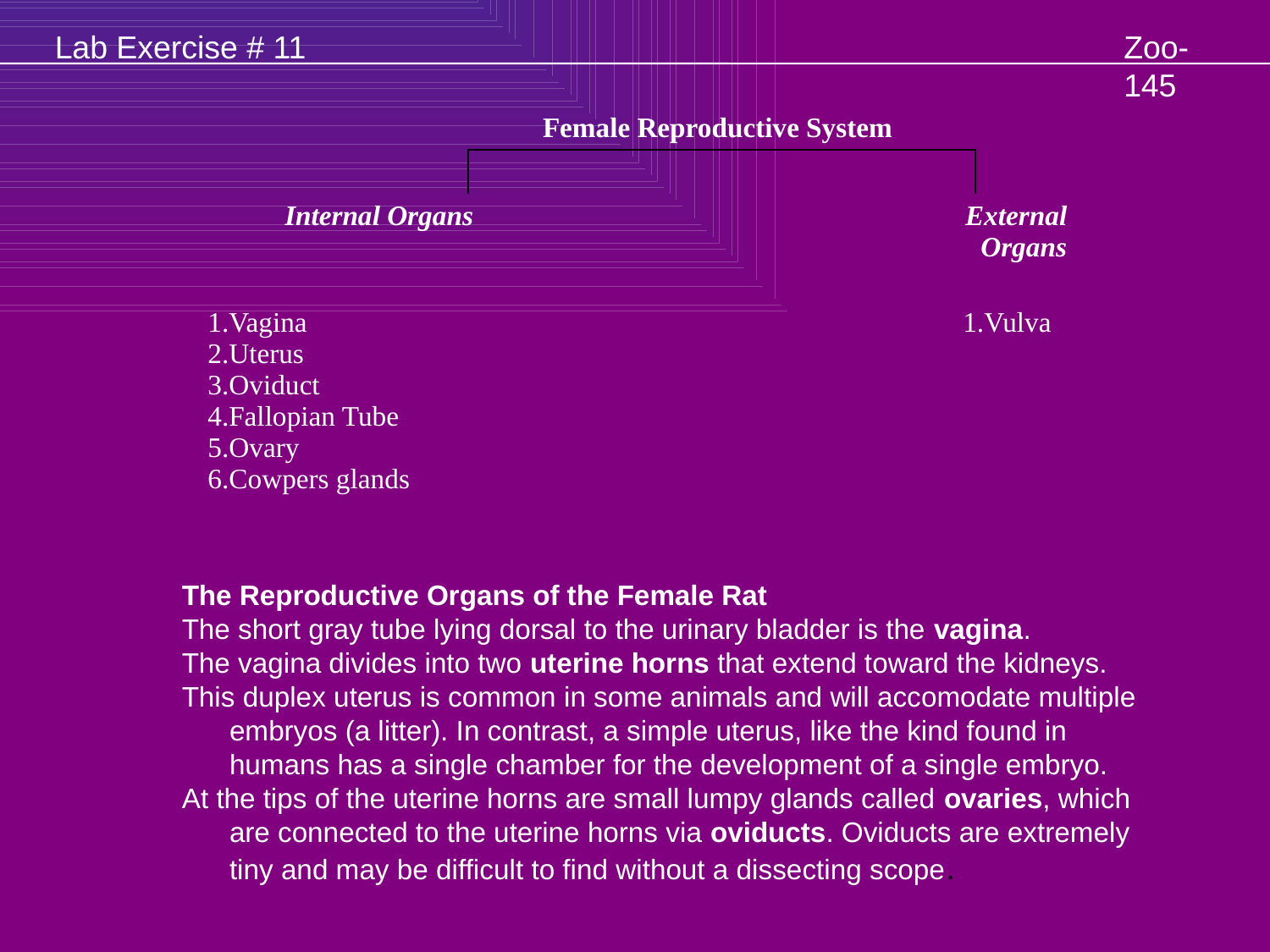

Lab Exercise # 11
Zoo- 145

| Female Reproductive System |  |  |  |  |  |  |  |  |
| --- | --- | --- | --- | --- | --- | --- | --- | --- |
|  |  |  |  |  |  |  |  |  |
| Internal Organs |  |  |  |  | External Organs |  |  |  |
| Vagina Uterus Oviduct Fallopian Tube Ovary Cowpers glands |  |  |  |  |  |  | Vulva |  |
The Reproductive Organs of the Female Rat
The short gray tube lying dorsal to the urinary bladder is the vagina.
The vagina divides into two uterine horns that extend toward the kidneys.
This duplex uterus is common in some animals and will accomodate multiple embryos (a litter). In contrast, a simple uterus, like the kind found in humans has a single chamber for the development of a single embryo.
At the tips of the uterine horns are small lumpy glands called ovaries, which are connected to the uterine horns via oviducts. Oviducts are extremely tiny and may be difficult to find without a dissecting scope.